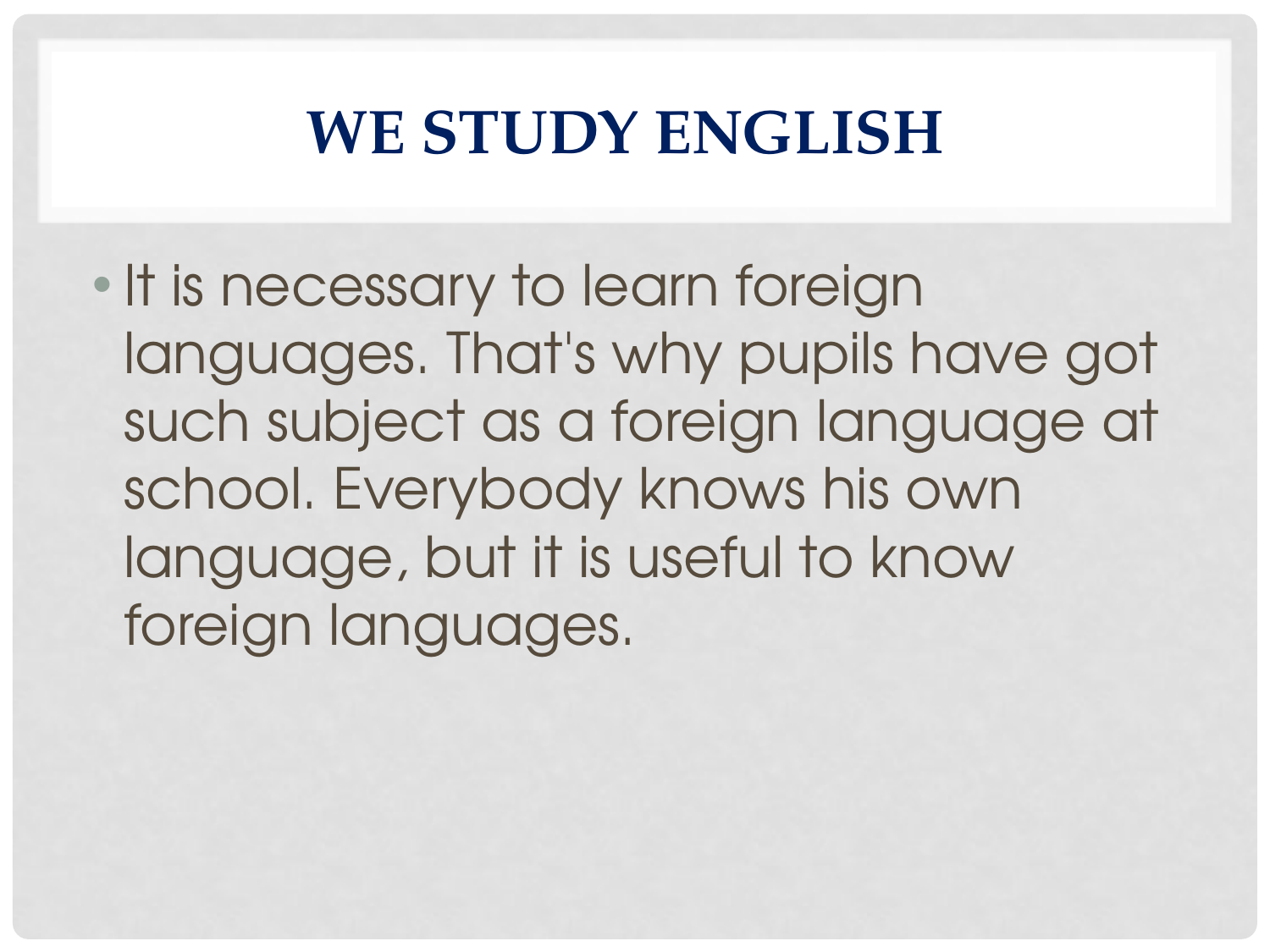

# WE STUDY ENGLISH
It is necessary to learn foreign languages. That's why pupils have got such subject as a foreign language at school. Everybody knows his own language, but it is useful to know foreign languages.